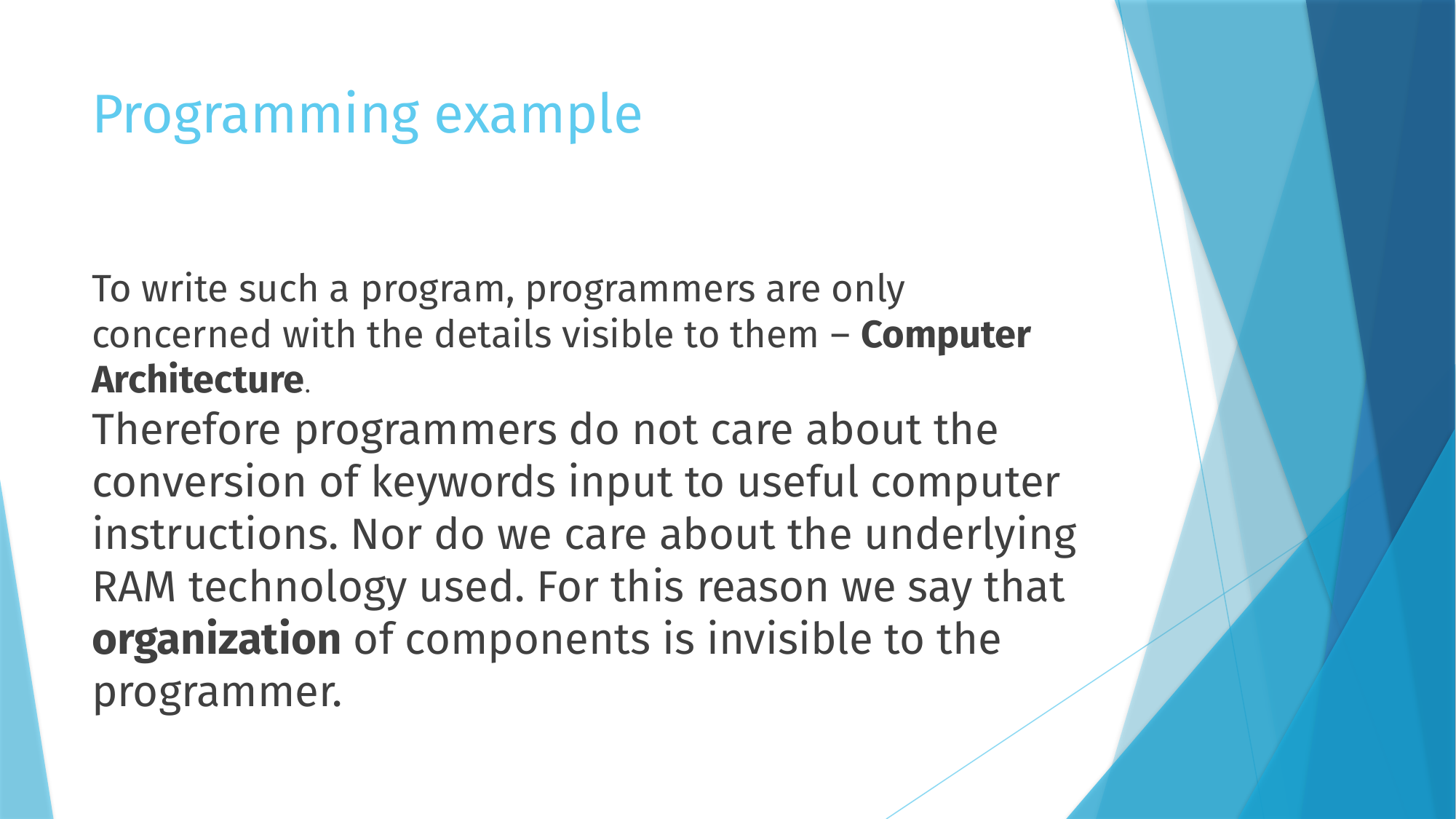

# Programming example
To write such a program, programmers are only concerned with the details visible to them – Computer Architecture.
Therefore programmers do not care about the conversion of keywords input to useful computer instructions. Nor do we care about the underlying RAM technology used. For this reason we say that organization of components is invisible to the programmer.